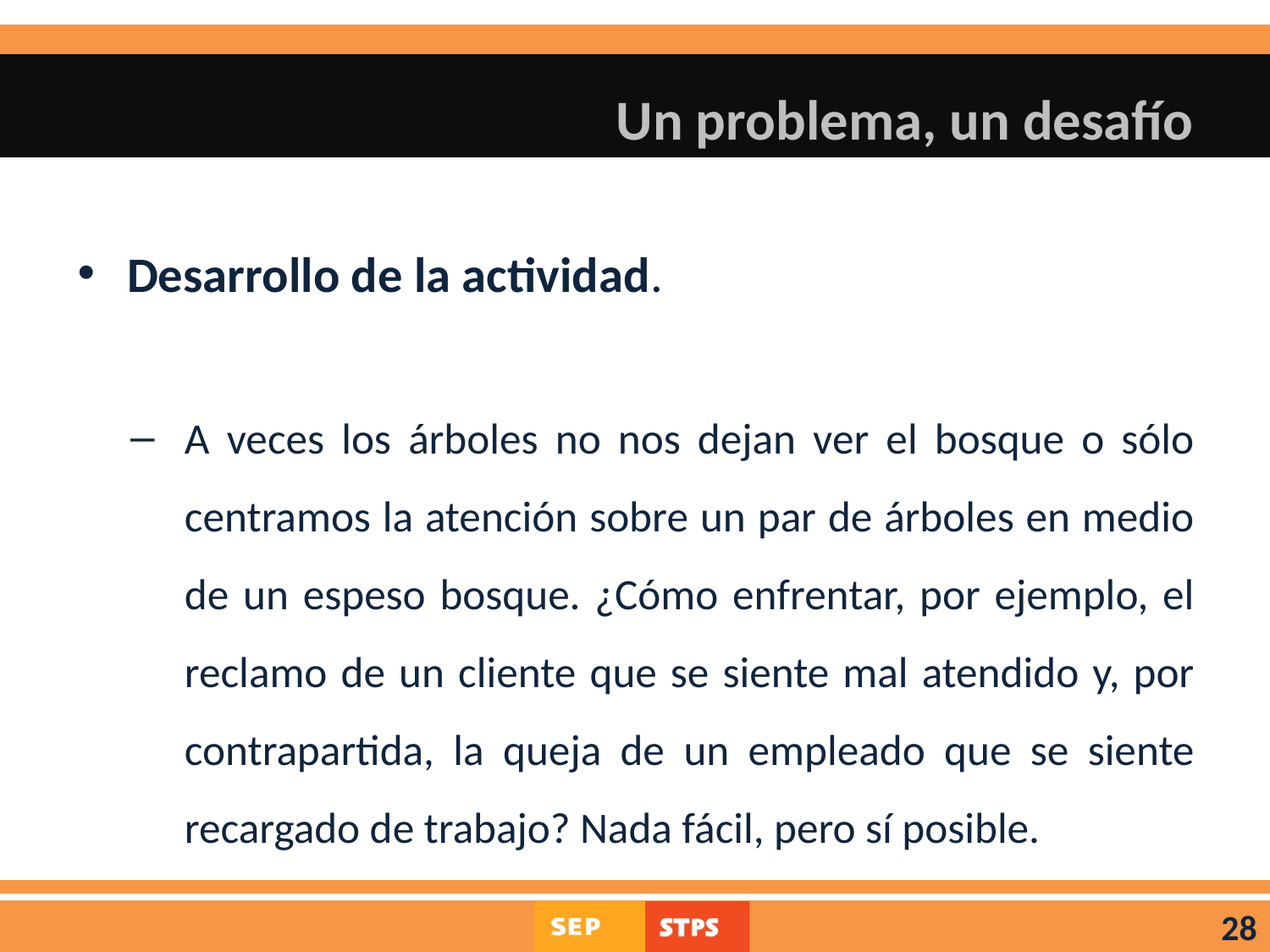

# Un problema, un desafío
Desarrollo de la actividad.

A veces los árboles no nos dejan ver el bosque o sólo centramos la atención sobre un par de árboles en medio de un espeso bosque. ¿Cómo enfrentar, por ejemplo, el reclamo de un cliente que se siente mal atendido y, por contrapartida, la queja de un empleado que se siente recargado de trabajo? Nada fácil, pero sí posible.

28